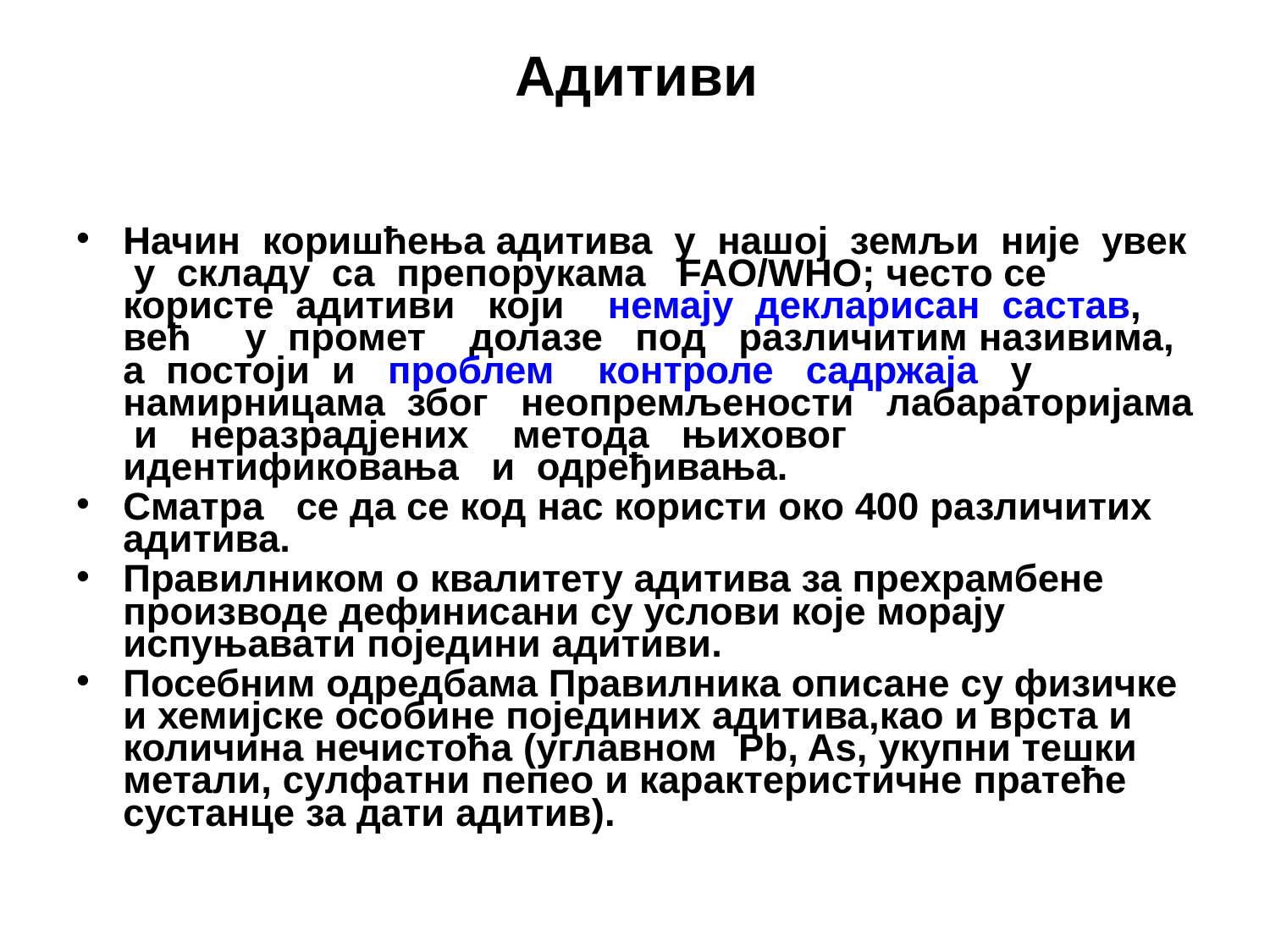

Адитиви
Начин  коришћења адитива  у  нашој  земљи  није  увек  у  складу  са  препорукама   FAO/WHO; често се   користе  адитиви   који    немају  декларисан  састав,  већ     у  промет    долазе   под   различитим називима,  а  постоји  и   проблем    контроле   садржаја   у  намирницама  због   неопремљености   лабараторијама  и   неразрадјених    метода   њиховог   идентификовања   и  одређивања.
Сматра   се да се код нас користи око 400 различитих адитива.
Правилником о квалитету адитива за прехрамбене  производе дефинисани су услови које морају испуњавати поједини адитиви.
Посебним одредбама Правилника описане су физичке и хемијске особине појединих адитива,као и врста и количина нечистоћа (углавном  Pb, As, укупни тешки метали, сулфатни пепео и карактеристичне пратеће сустанце за дати адитив).